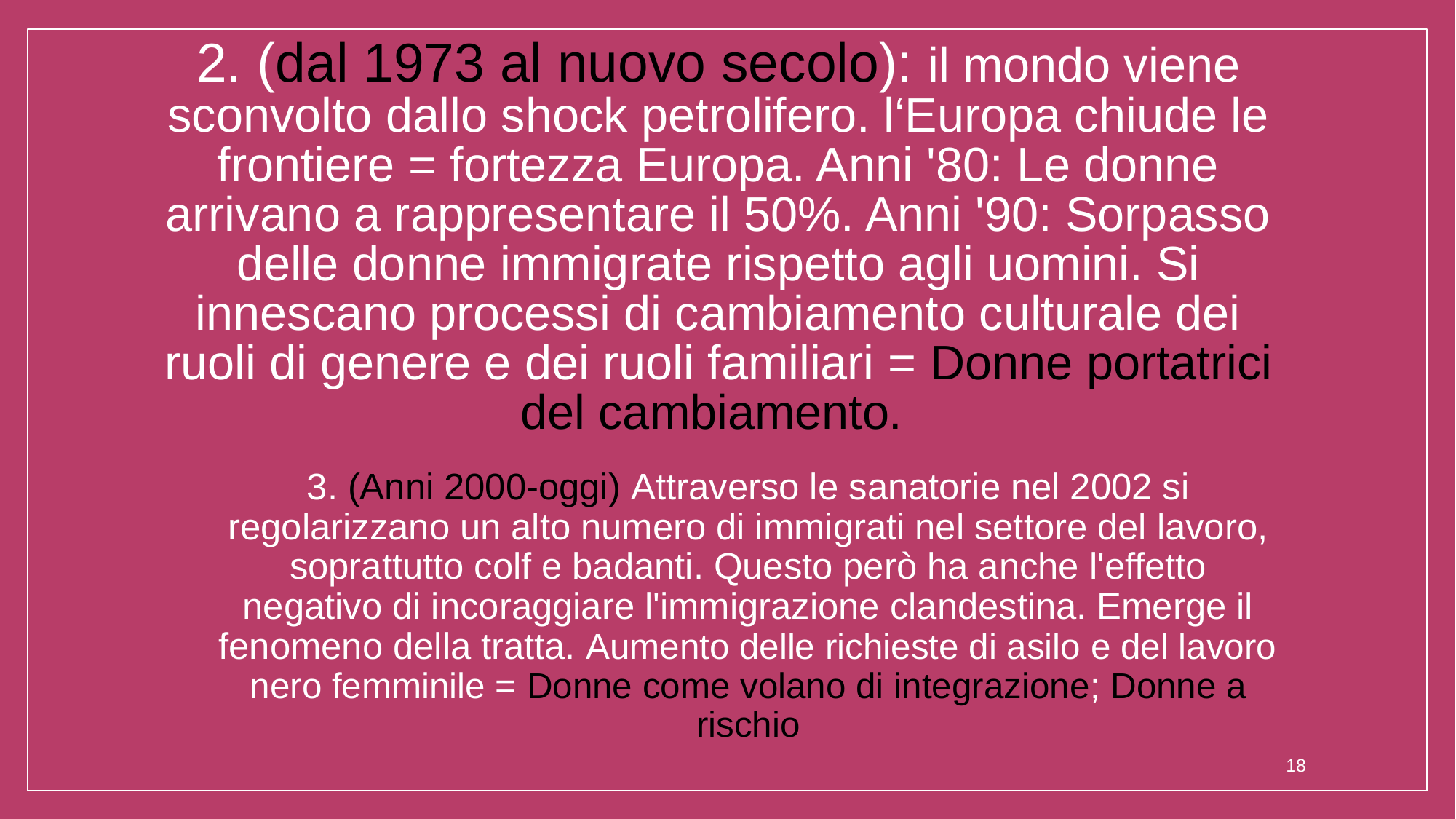

# 2. (dal 1973 al nuovo secolo): il mondo viene sconvolto dallo shock petrolifero. l‘Europa chiude le frontiere = fortezza Europa. Anni '80: Le donne arrivano a rappresentare il 50%. Anni '90: Sorpasso delle donne immigrate rispetto agli uomini. Si innescano processi di cambiamento culturale dei ruoli di genere e dei ruoli familiari = Donne portatrici del cambiamento.
3. (Anni 2000-oggi) Attraverso le sanatorie nel 2002 si regolarizzano un alto numero di immigrati nel settore del lavoro, soprattutto colf e badanti. Questo però ha anche l'effetto negativo di incoraggiare l'immigrazione clandestina. Emerge il fenomeno della tratta. Aumento delle richieste di asilo e del lavoro nero femminile = Donne come volano di integrazione; Donne a rischio

18